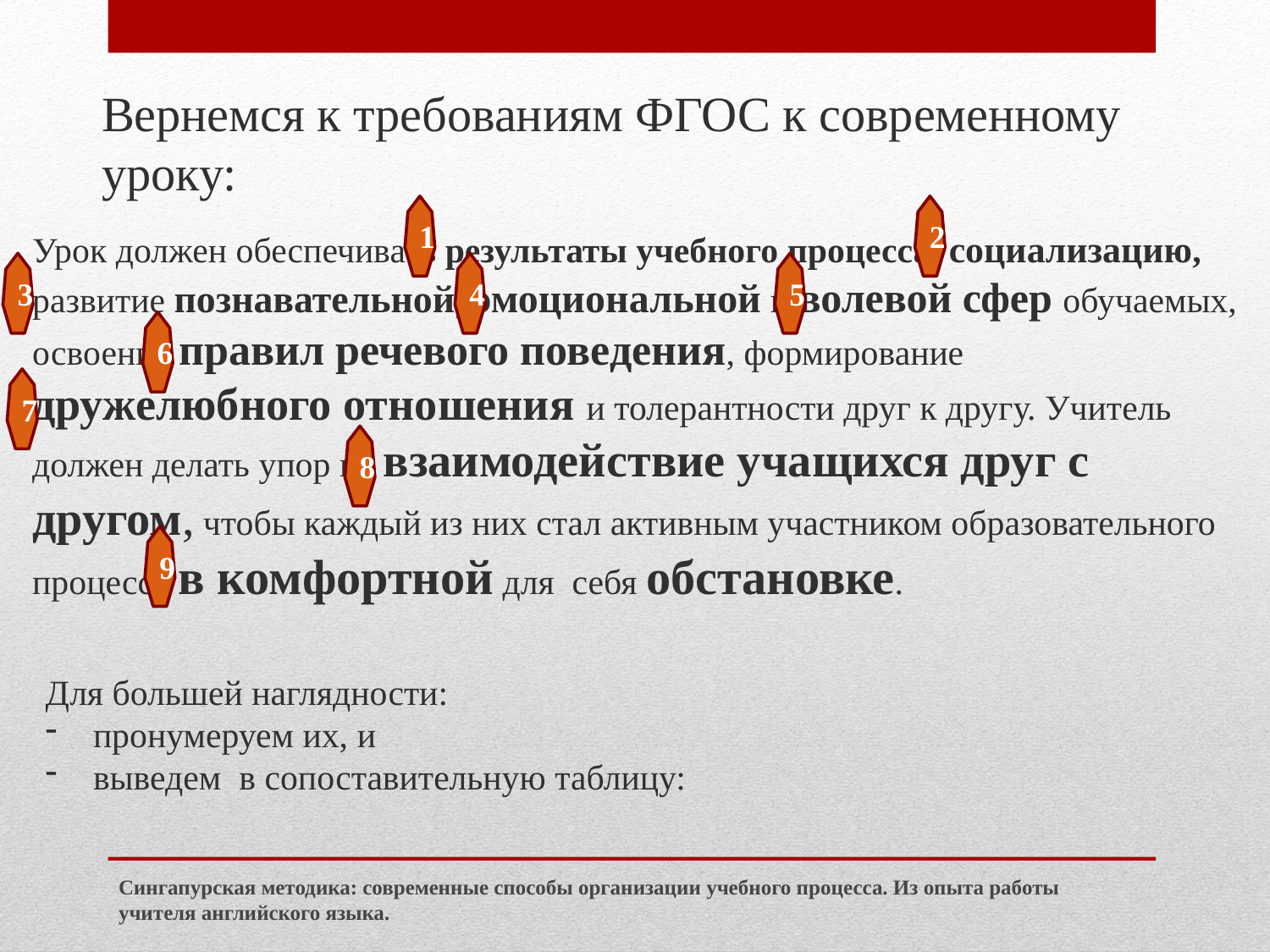

Вернемся к требованиям ФГОС к современному уроку:
Урок должен обеспечивать результаты учебного процесса, социализацию, развитие познавательной, эмоциональной и волевой сфер обучаемых, освоение правил речевого поведения, формирование дружелюбного отношения и толерантности друг к другу. Учитель должен делать упор на взаимодействие учащихся друг с другом, чтобы каждый из них стал активным участником образовательного процесса в комфортной для  себя обстановке.
1
2
3
4
5
6
7
8
9
Для большей наглядности:
пронумеруем их, и
выведем  в сопоставительную таблицу:
Сингапурская методика: современные способы организации учебного процесса. Из опыта работы учителя английского языка.